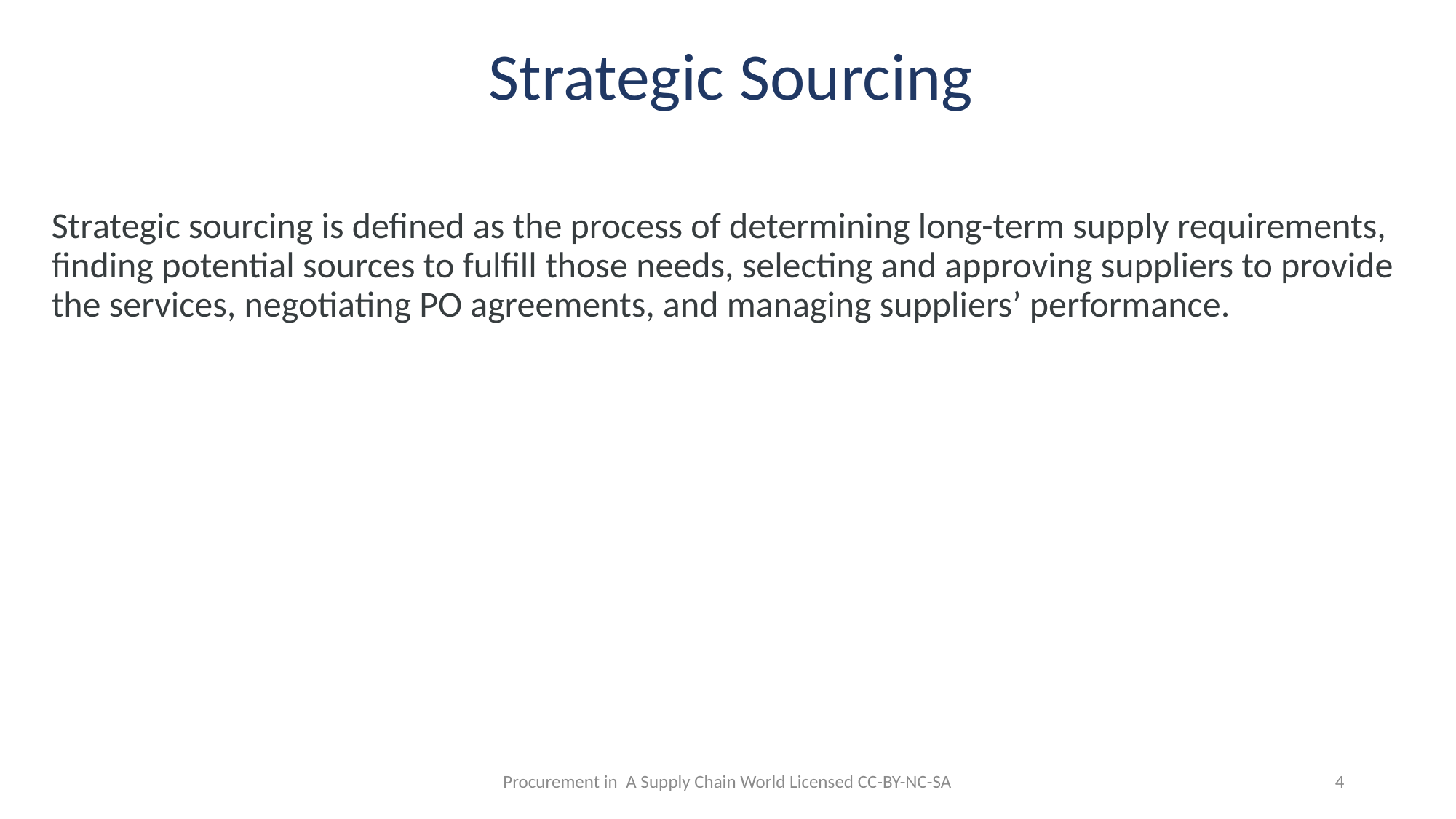

# Strategic Sourcing

Strategic sourcing is defined as the process of determining long-term supply requirements, finding potential sources to fulfill those needs, selecting and approving suppliers to provide the services, negotiating PO agreements, and managing suppliers’ performance.
Procurement in  A Supply Chain World Licensed CC-BY-NC-SA
4